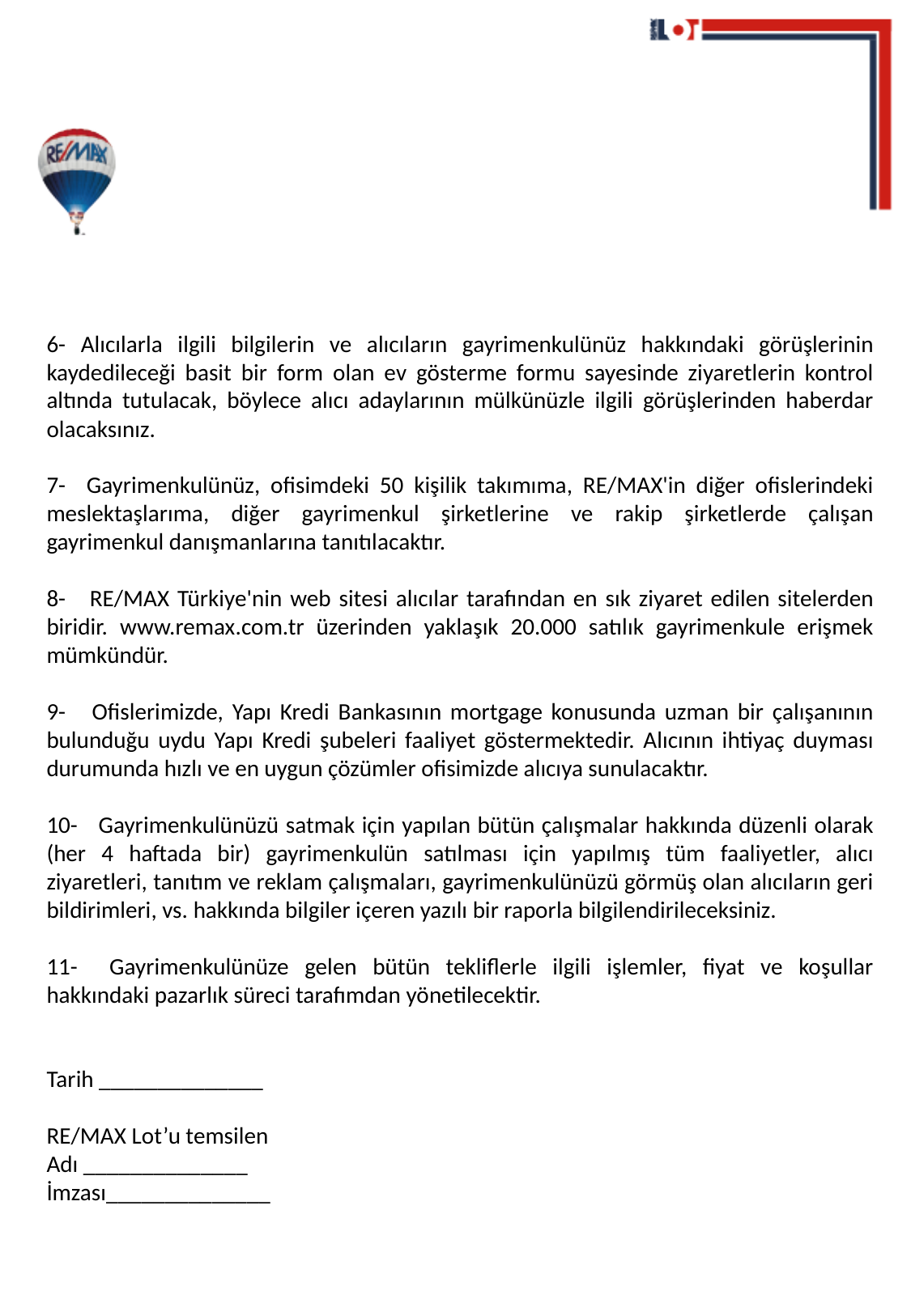

6- Alıcılarla ilgili bilgilerin ve alıcıların gayrimenkulünüz hakkındaki görüşlerinin kaydedileceği basit bir form olan ev gösterme formu sayesinde ziyaretlerin kontrol altında tutulacak, böylece alıcı adaylarının mülkünüzle ilgili görüşlerinden haberdar olacaksınız.

7-  Gayrimenkulünüz, ofisimdeki 50 kişilik takımıma, RE/MAX'in diğer ofislerindeki meslektaşlarıma, diğer gayrimenkul şirketlerine ve rakip şirketlerde çalışan gayrimenkul danışmanlarına tanıtılacaktır.

8-   RE/MAX Türkiye'nin web sitesi alıcılar tarafından en sık ziyaret edilen sitelerden biridir. www.remax.com.tr üzerinden yaklaşık 20.000 satılık gayrimenkule erişmek mümkündür.

9-   Ofislerimizde, Yapı Kredi Bankasının mortgage konusunda uzman bir çalışanının bulunduğu uydu Yapı Kredi şubeleri faaliyet göstermektedir. Alıcının ihtiyaç duyması durumunda hızlı ve en uygun çözümler ofisimizde alıcıya sunulacaktır.

10-   Gayrimenkulünüzü satmak için yapılan bütün çalışmalar hakkında düzenli olarak (her 4 haftada bir) gayrimenkulün satılması için yapılmış tüm faaliyetler, alıcı ziyaretleri, tanıtım ve reklam çalışmaları, gayrimenkulünüzü görmüş olan alıcıların geri bildirimleri, vs. hakkında bilgiler içeren yazılı bir raporla bilgilendirileceksiniz.

11-  Gayrimenkulünüze gelen bütün tekliflerle ilgili işlemler, fiyat ve koşullar hakkındaki pazarlık süreci tarafımdan yönetilecektir.

Tarih ______________

RE/MAX Lot’u temsilen
Adı ______________
İmzası______________